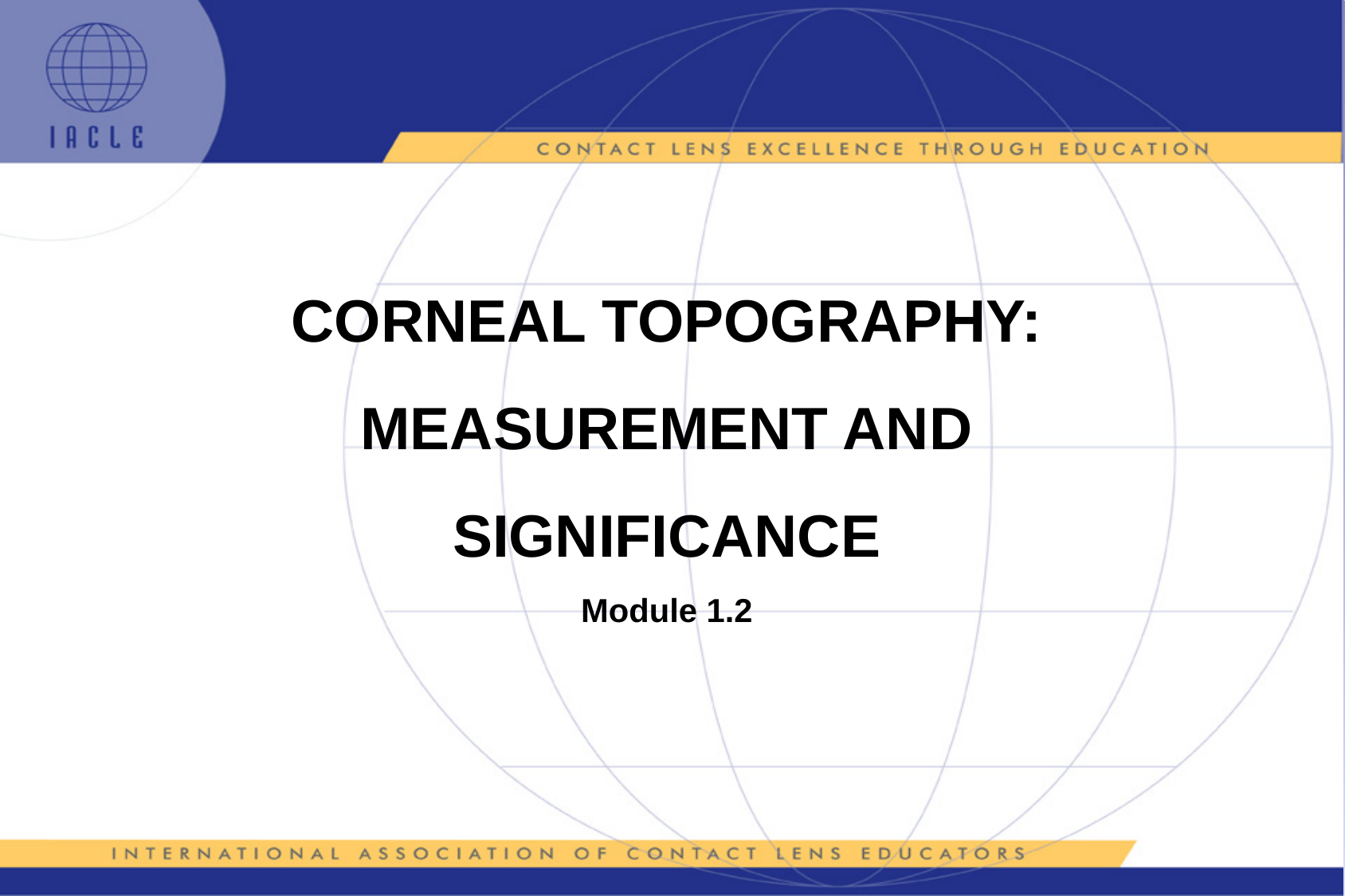

CORNEAL TOPOGRAPHY:
MEASUREMENT AND SIGNIFICANCE
Module 1.2